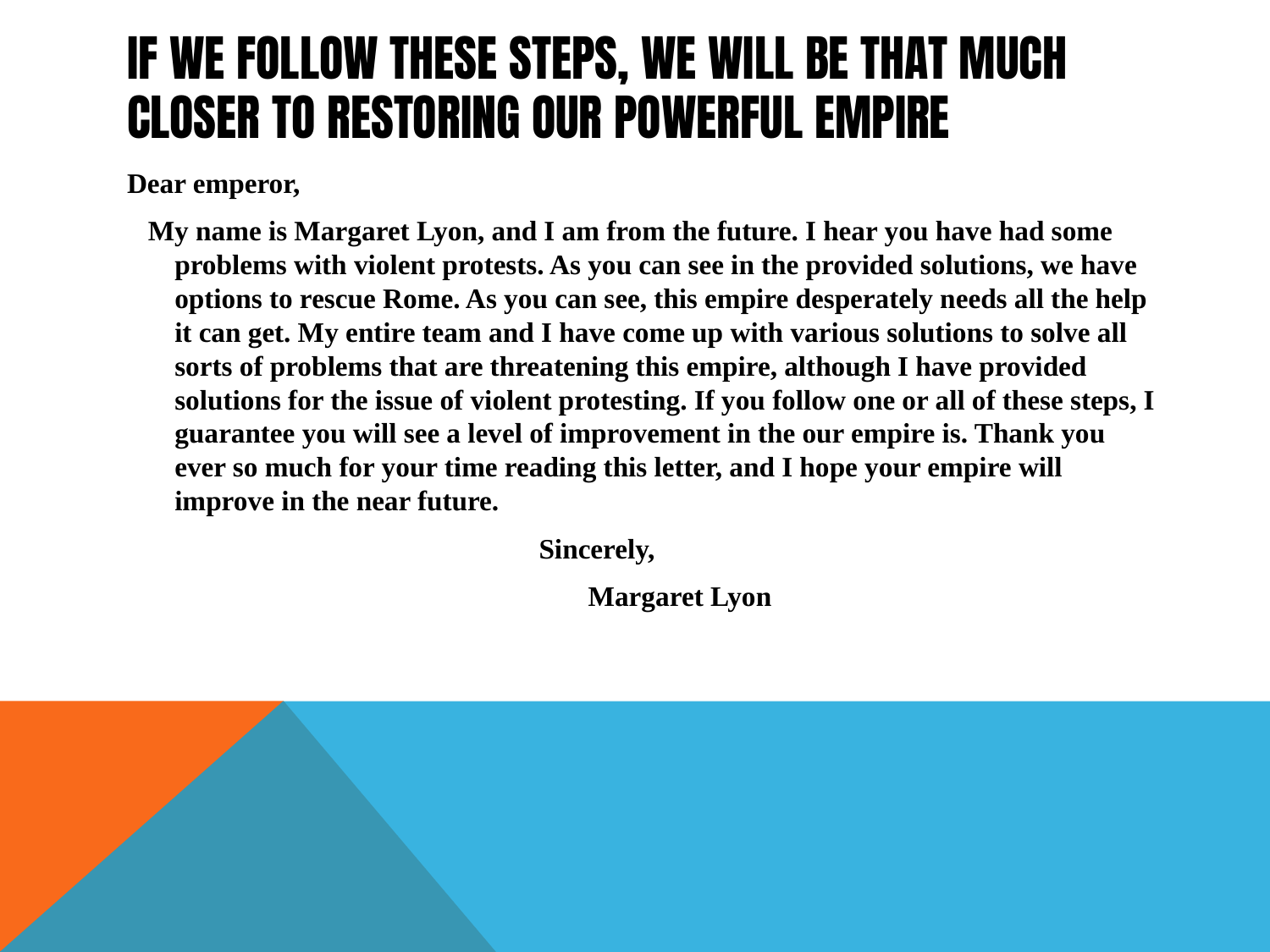

# if we follow these steps, we will be that much closer to restoring our powerful empire
Dear emperor,
   My name is Margaret Lyon, and I am from the future. I hear you have had some problems with violent protests. As you can see in the provided solutions, we have options to rescue Rome. As you can see, this empire desperately needs all the help it can get. My entire team and I have come up with various solutions to solve all sorts of problems that are threatening this empire, although I have provided solutions for the issue of violent protesting. If you follow one or all of these steps, I guarantee you will see a level of improvement in the our empire is. Thank you ever so much for your time reading this letter, and I hope your empire will improve in the near future.
                                                           Sincerely,
                                                                  Margaret Lyon